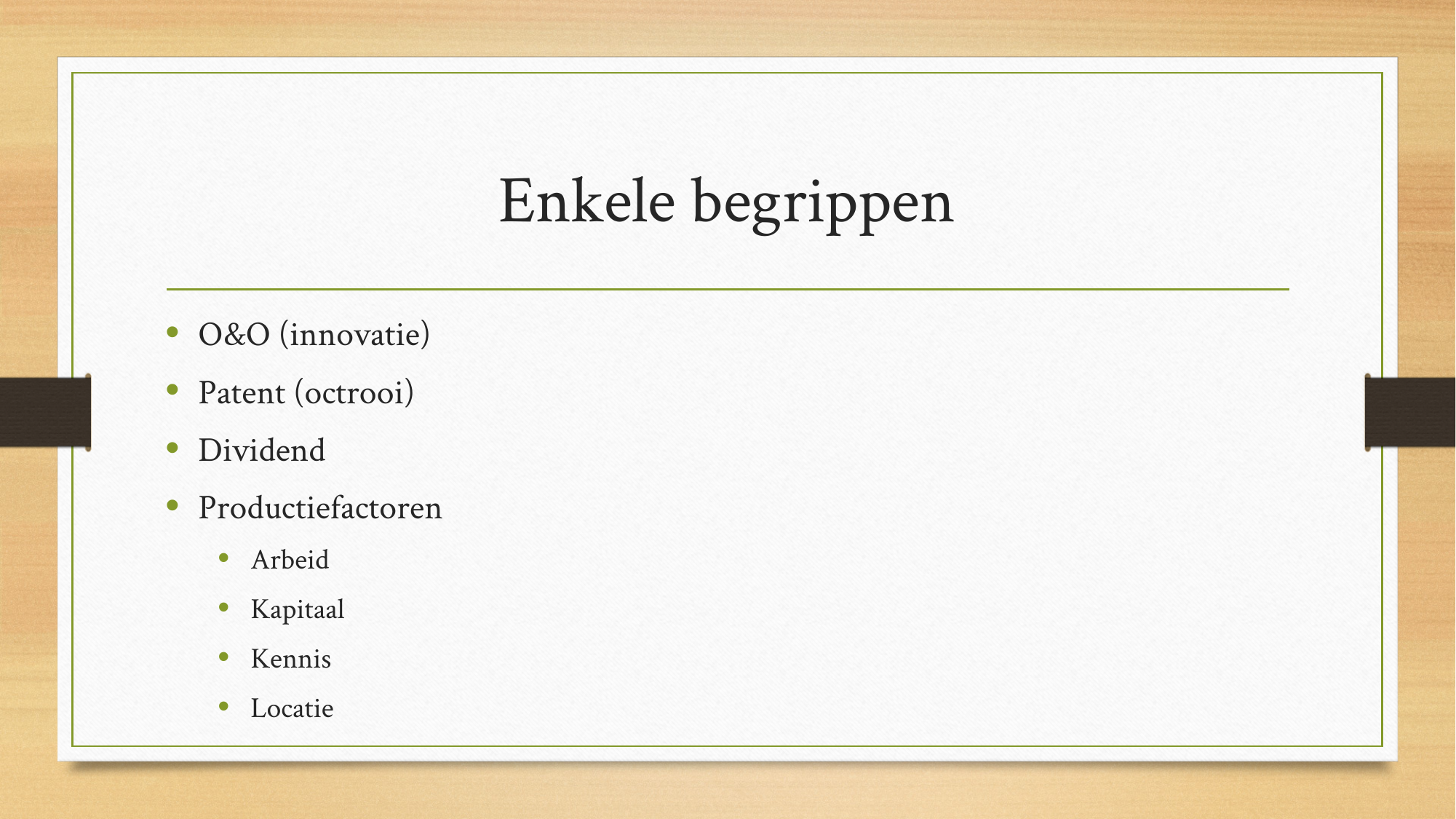

# Enkele begrippen
O&O (innovatie)
Patent (octrooi)
Dividend
Productiefactoren
Arbeid
Kapitaal
Kennis
Locatie